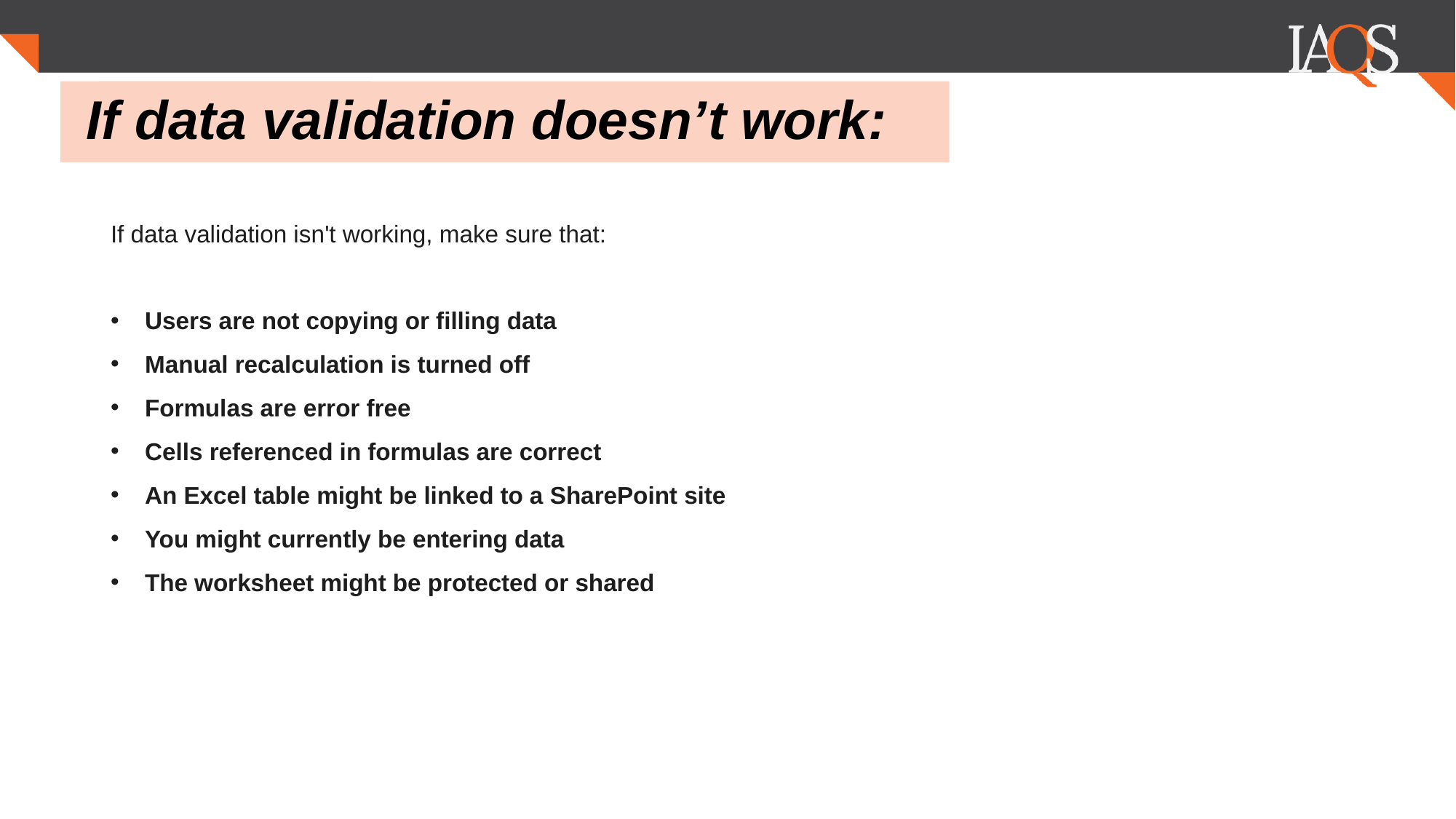

.

# If data validation doesn’t work:
If data validation isn't working, make sure that:

Users are not copying or filling data
Manual recalculation is turned off
Formulas are error free
Cells referenced in formulas are correct
An Excel table might be linked to a SharePoint site
You might currently be entering data
The worksheet might be protected or shared